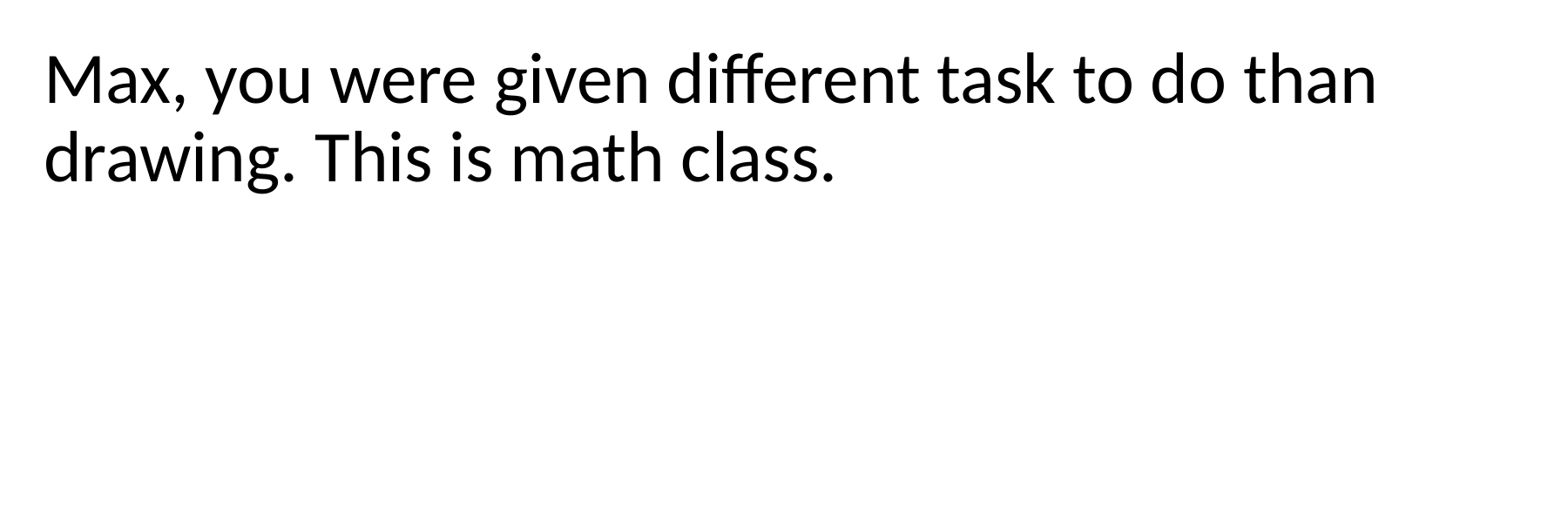

Max, you were given different task to do than drawing. This is math class.